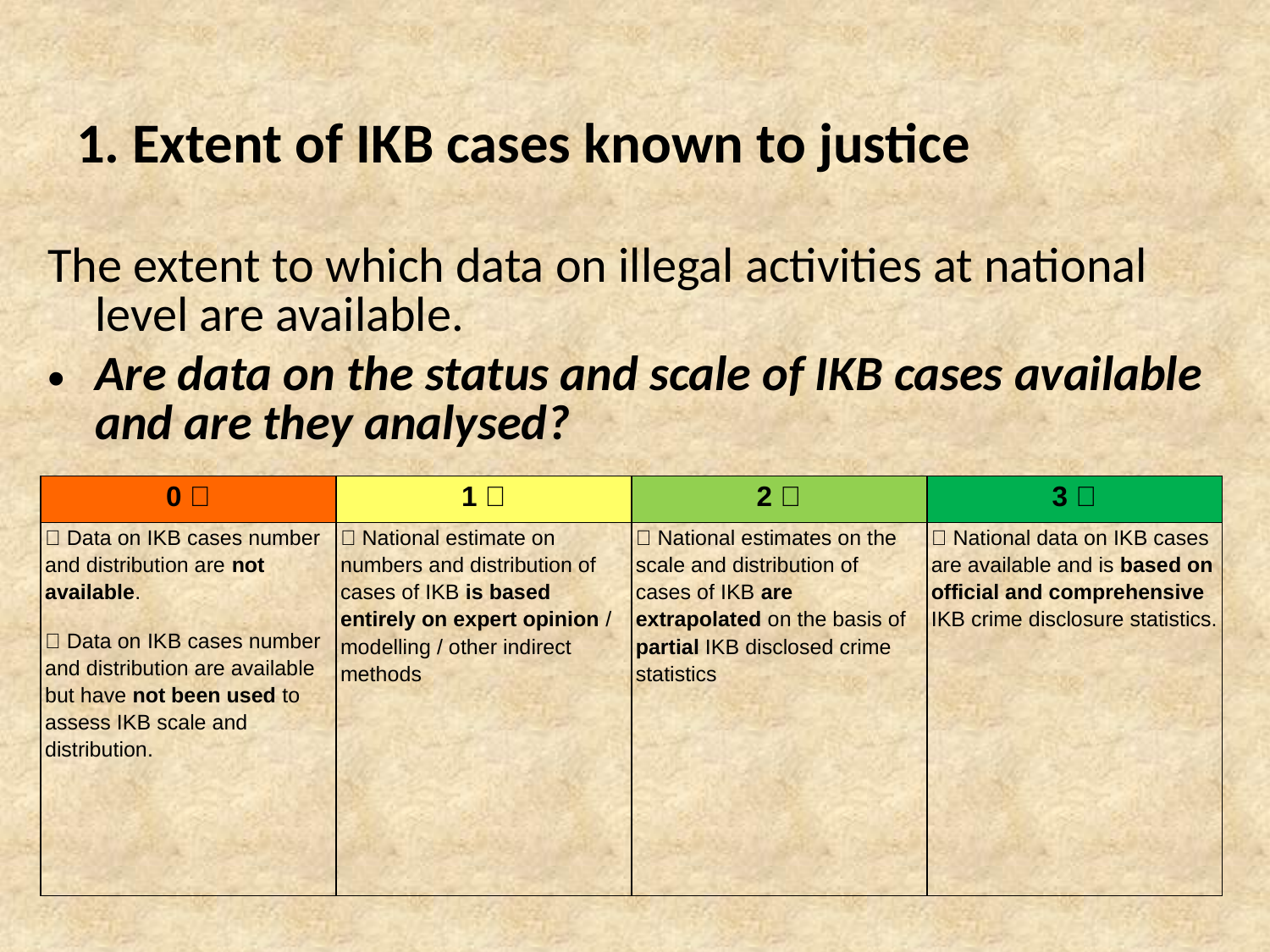

# 1. Extent of IKB cases known to justice
The extent to which data on illegal activities at national level are available.
Are data on the status and scale of IKB cases available and are they analysed?

| 0 􀜆 | 1 􀜆 | 2 􀜆 | 3 􀜆 |
| --- | --- | --- | --- |
| 􁃱 Data on IKB cases number and distribution are not available. 􁃱 Data on IKB cases number and distribution are available but have not been used to assess IKB scale and distribution. | 􀜆 National estimate on numbers and distribution of cases of IKB is based entirely on expert opinion / modelling / other indirect methods | 􀜆 National estimates on the scale and distribution of cases of IKB are extrapolated on the basis of partial IKB disclosed crime statistics | 􁃱 National data on IKB cases are available and is based on official and comprehensive IKB crime disclosure statistics. |